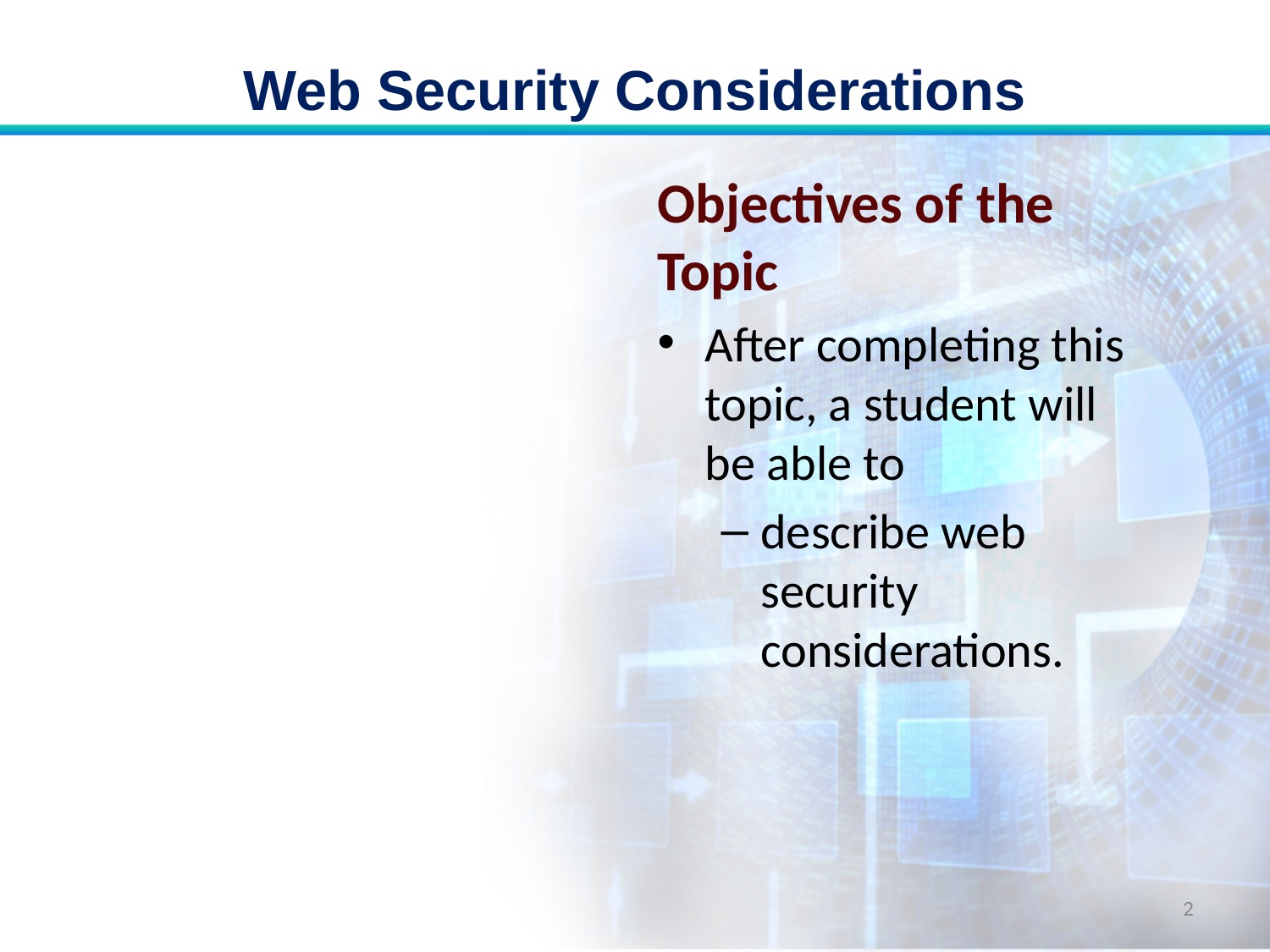

# Web Security Considerations
Objectives of the Topic
After completing this topic, a student will be able to
describe web security considerations.
2